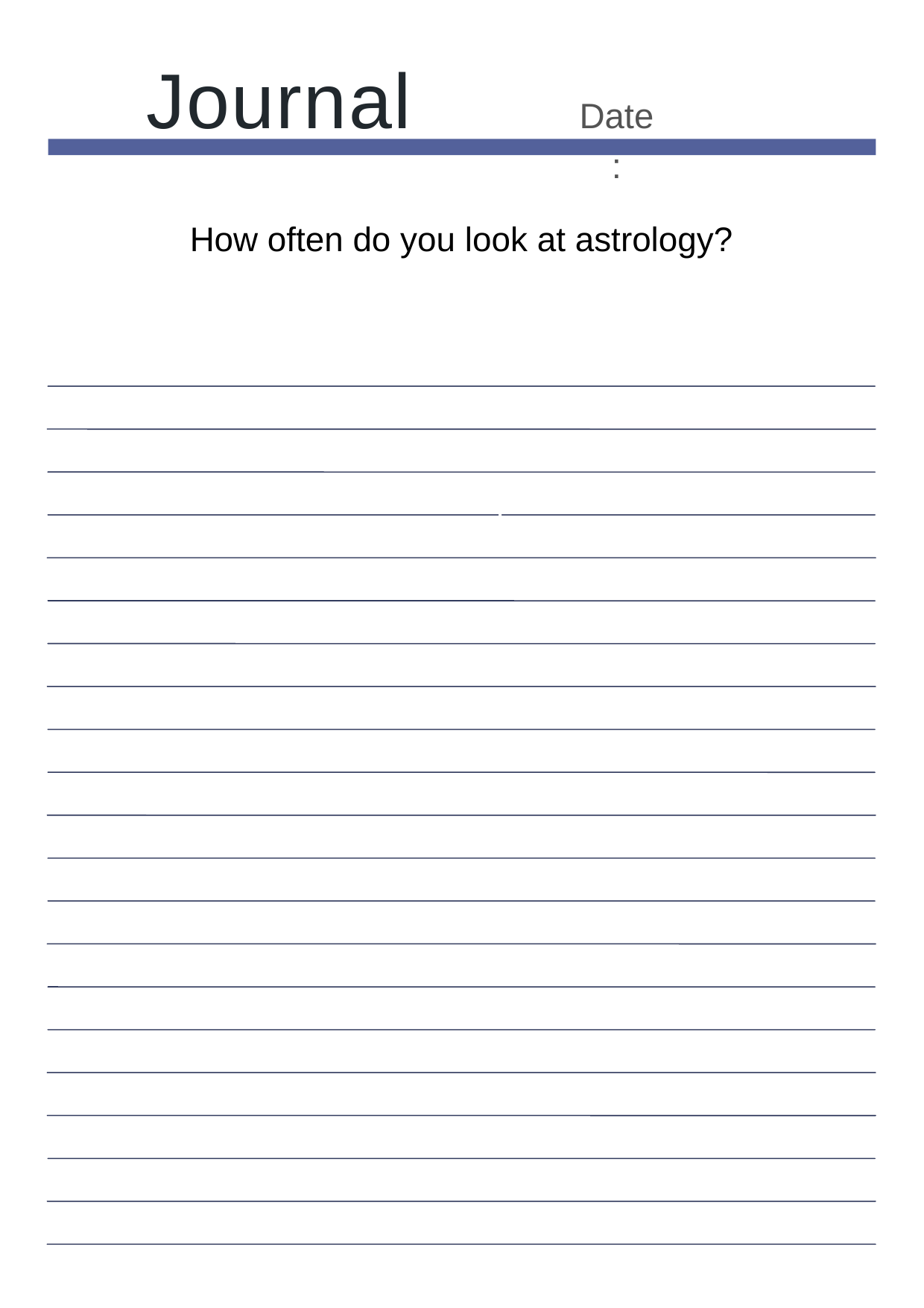

Journal
Date:

How often do you look at astrology?

Journal Prompt Here